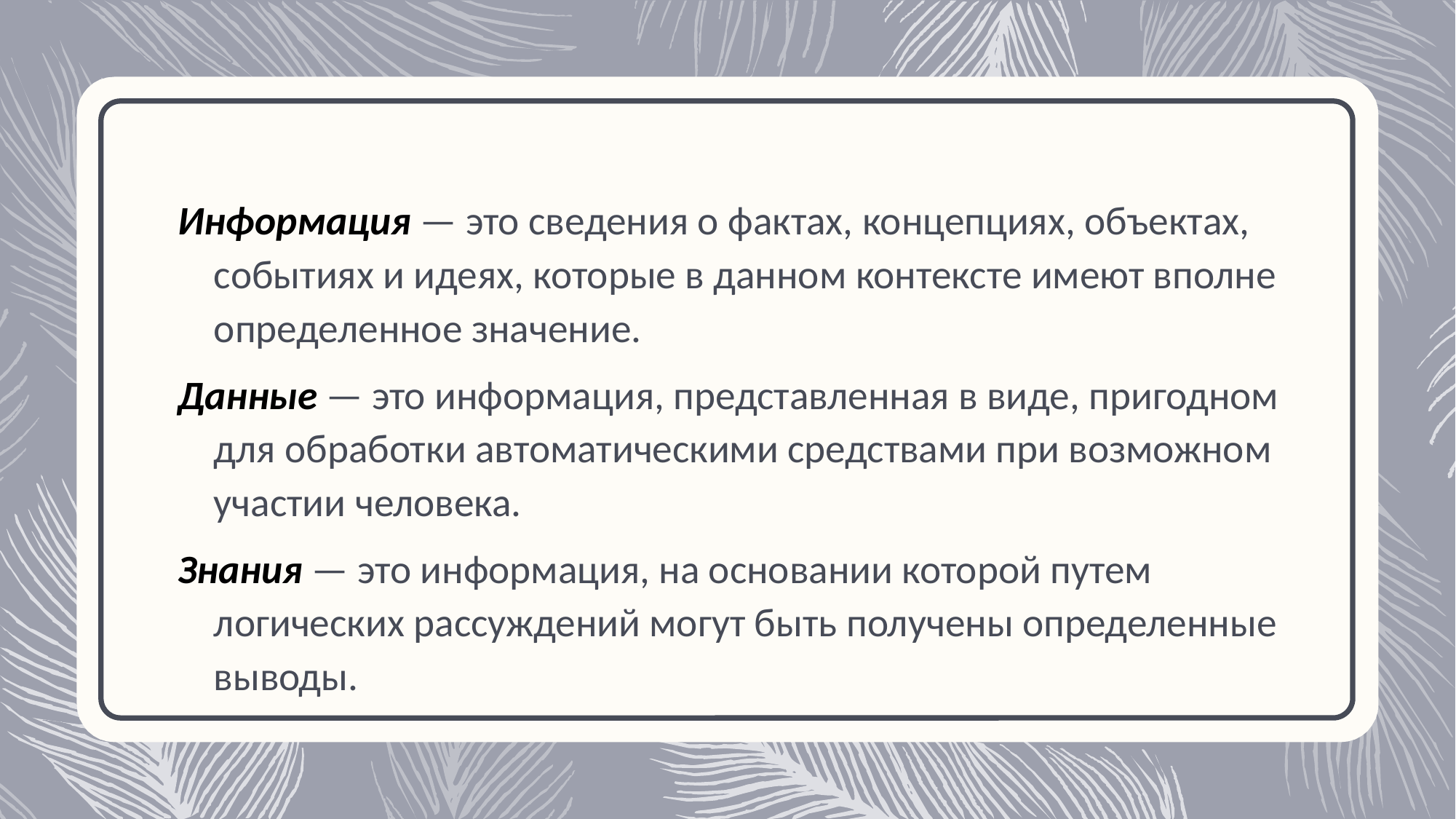

Информация — это сведения о фактах, концепциях, объектах, событиях и идеях, которые в данном контексте имеют вполне определенное значение.
Данные — это информация, представленная в виде, пригодном для обработки автоматическими средствами при возможном участии человека.
Знания — это информация, на основании которой путем логических рассуждений могут быть получены определенные выводы.